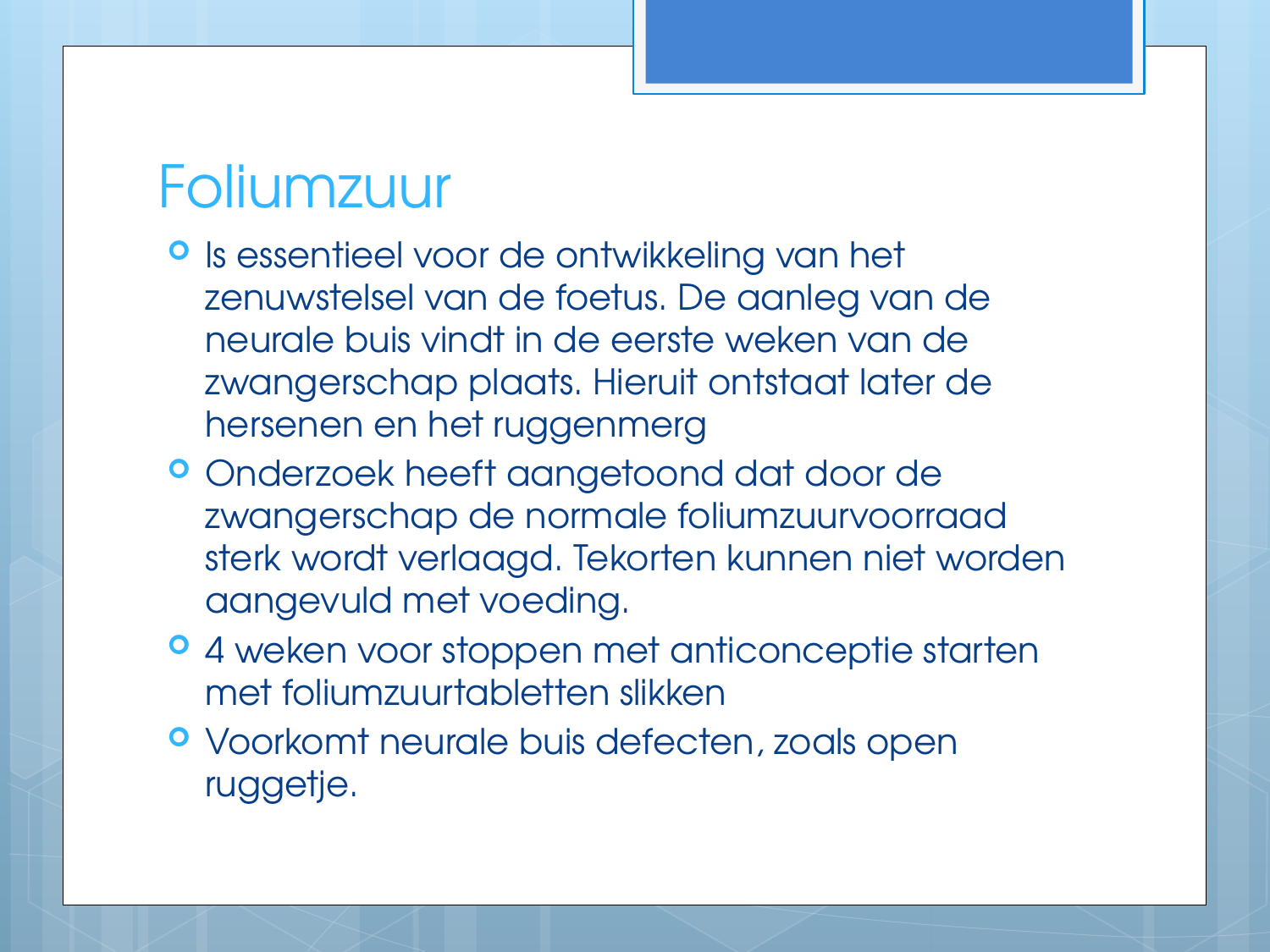

# Foliumzuur
Is essentieel voor de ontwikkeling van het zenuwstelsel van de foetus. De aanleg van de neurale buis vindt in de eerste weken van de zwangerschap plaats. Hieruit ontstaat later de hersenen en het ruggenmerg
Onderzoek heeft aangetoond dat door de zwangerschap de normale foliumzuurvoorraad sterk wordt verlaagd. Tekorten kunnen niet worden aangevuld met voeding.
4 weken voor stoppen met anticonceptie starten met foliumzuurtabletten slikken
Voorkomt neurale buis defecten, zoals open ruggetje.